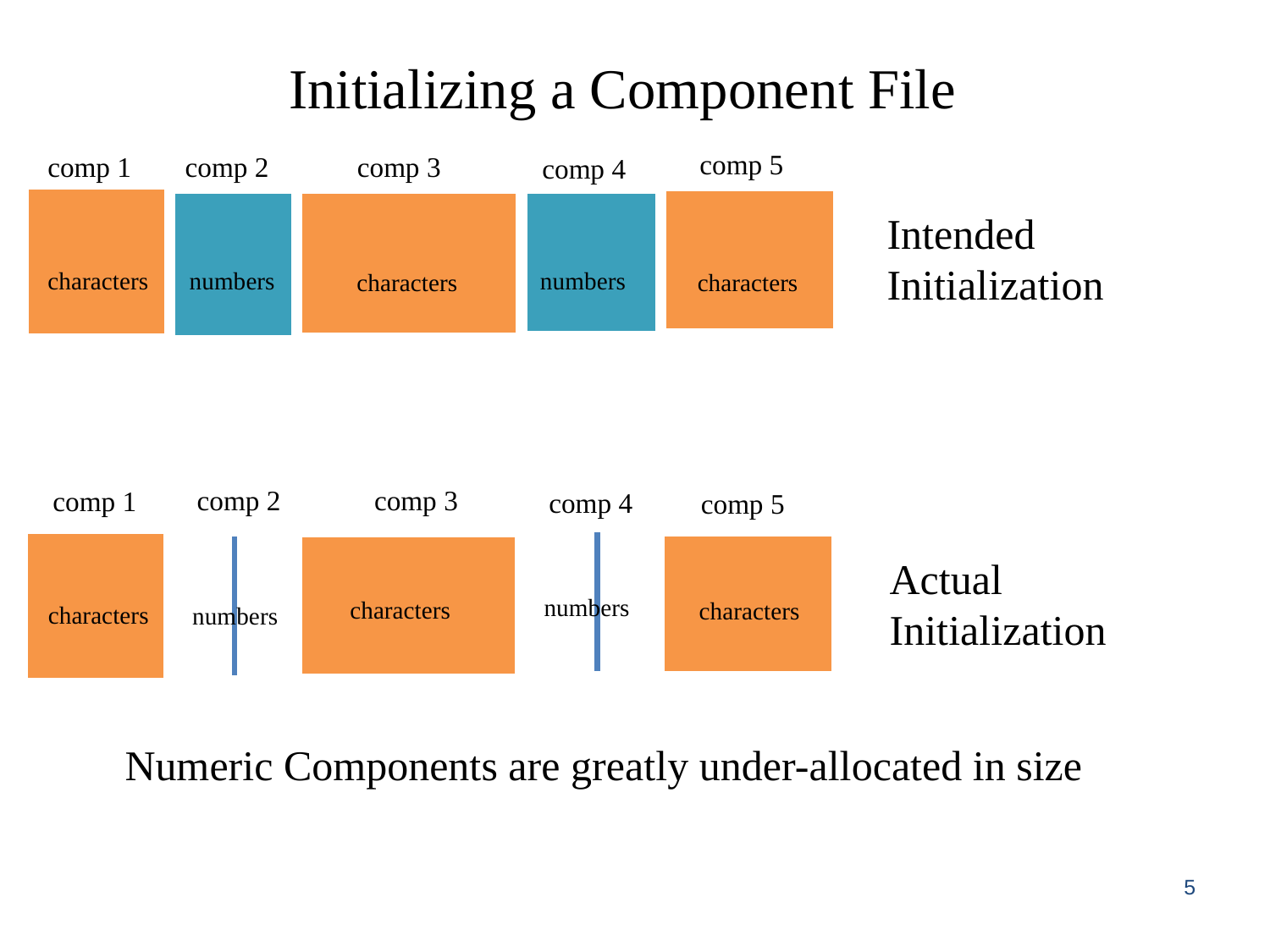

# Initializing a Component File
comp 5
comp 1
comp 2
comp 3
comp 4
|  |
| --- |
|  |
| --- |
|  |
| --- |
|  |
| --- |
|  |
| --- |
Intended
Initialization
characters
numbers
numbers
characters
characters

comp 2
comp 3
comp 1
comp 4
comp 5

|  |
| --- |

|  |
| --- |
|  |
| --- |
Actual
Initialization
numbers
characters
characters
characters
numbers

Numeric Components are greatly under-allocated in size
5